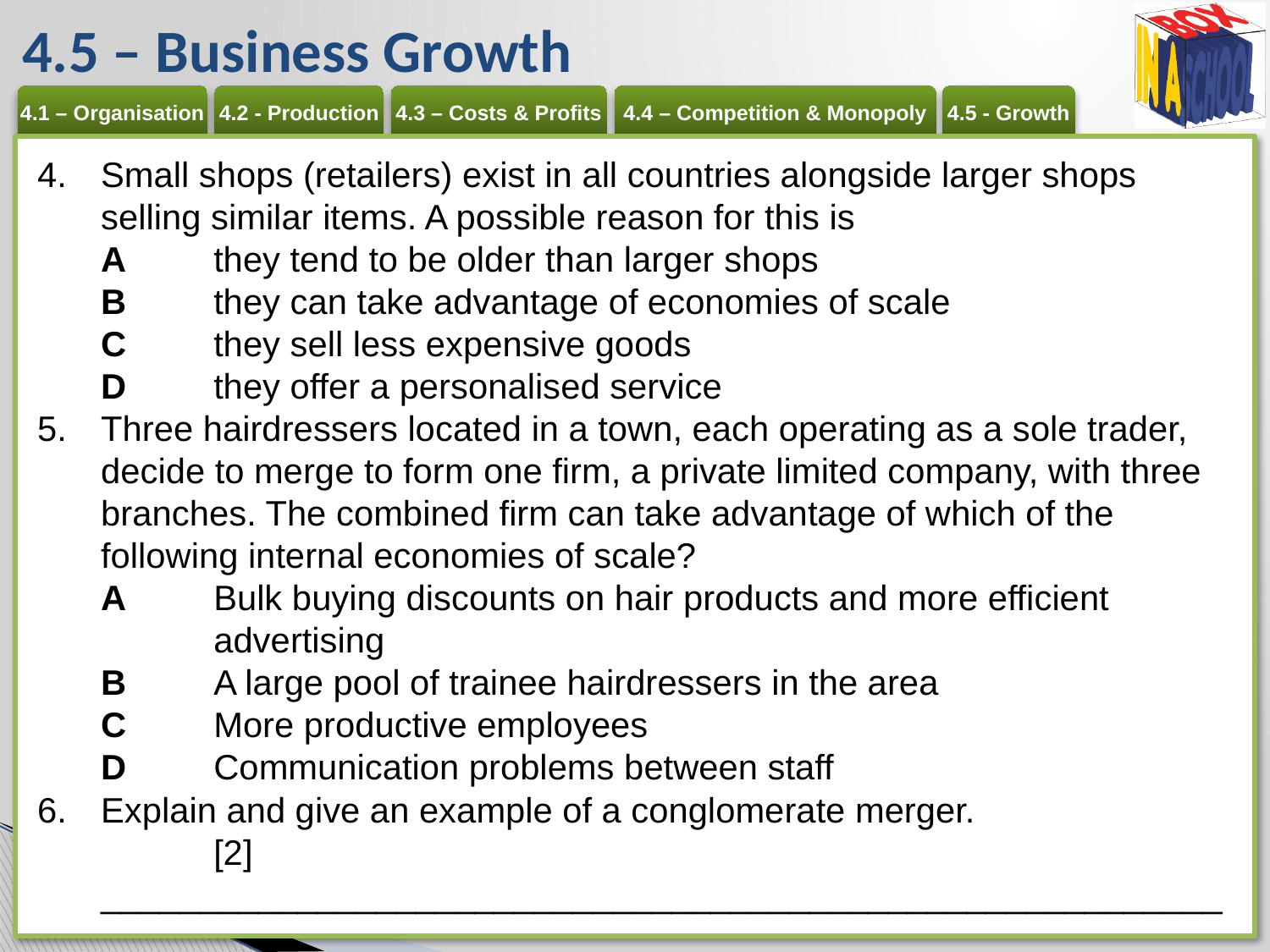

# 4.5 – Business Growth
Small shops (retailers) exist in all countries alongside larger shops selling similar items. A possible reason for this is
A 	they tend to be older than larger shops
B 	they can take advantage of economies of scale
C 	they sell less expensive goods
D 	they offer a personalised service
Three hairdressers located in a town, each operating as a sole trader, decide to merge to form one firm, a private limited company, with three branches. The combined firm can take advantage of which of the following internal economies of scale?
A 	Bulk buying discounts on hair products and more efficient 	advertising
B 	A large pool of trainee hairdressers in the area
C 	More productive employees
D 	Communication problems between staff
Explain and give an example of a conglomerate merger. 	[2]
___________________________________________________________________________________________________________________________________________________________________________